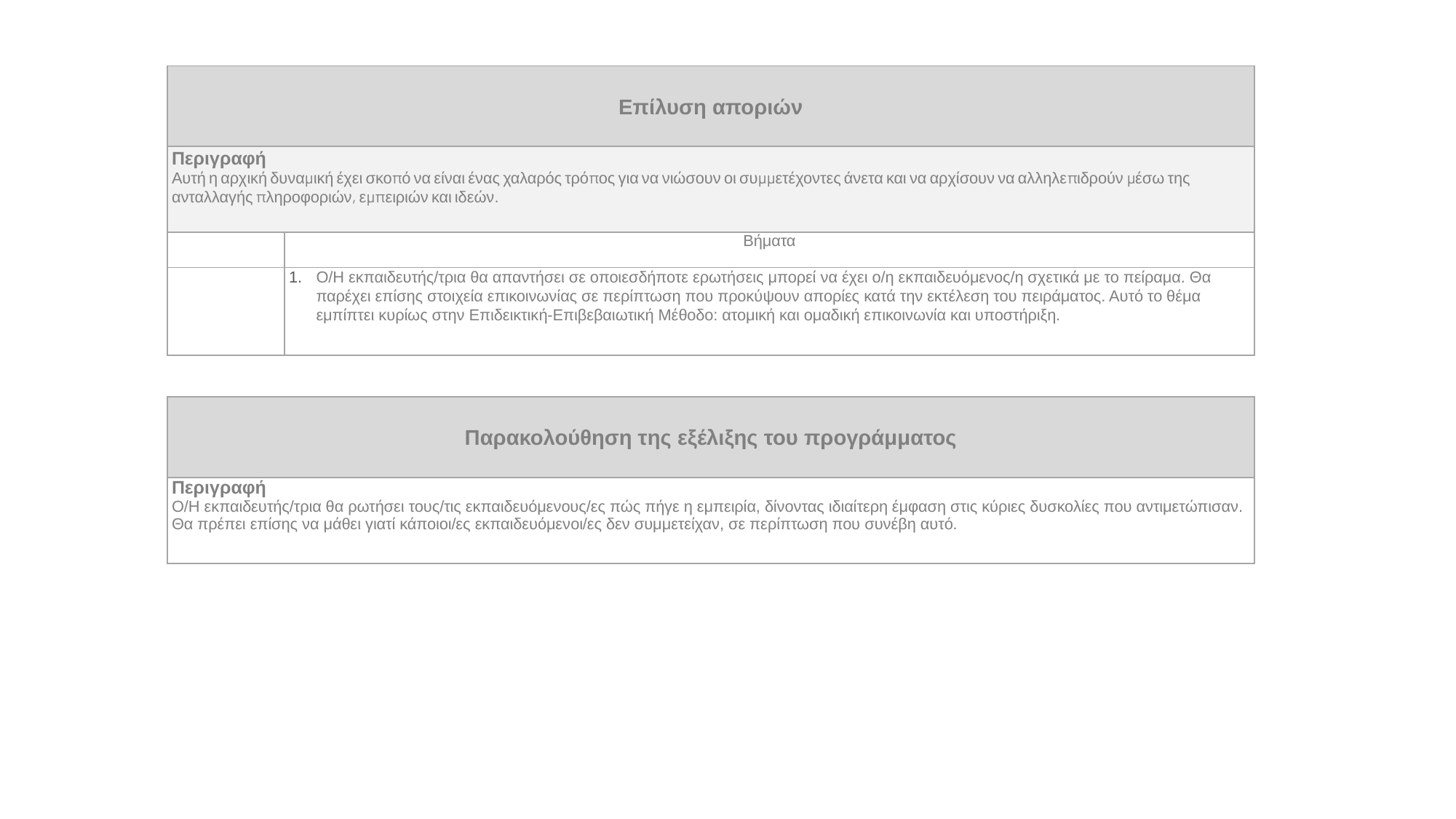

| Επίλυση αποριών |  |
| --- | --- |
| Περιγραφή Αυτή η αρχική δυναμική έχει σκοπό να είναι ένας χαλαρός τρόπος για να νιώσουν οι συμμετέχοντες άνετα και να αρχίσουν να αλληλεπιδρούν μέσω της ανταλλαγής πληροφοριών, εμπειριών και ιδεών. |  |
|  | Βήματα |
|  | Ο/Η εκπαιδευτής/τρια θα απαντήσει σε οποιεσδήποτε ερωτήσεις μπορεί να έχει ο/η εκπαιδευόμενος/η σχετικά με το πείραμα. Θα παρέχει επίσης στοιχεία επικοινωνίας σε περίπτωση που προκύψουν απορίες κατά την εκτέλεση του πειράματος. Αυτό το θέμα εμπίπτει κυρίως στην Επιδεικτική-Επιβεβαιωτική Μέθοδο: ατομική και ομαδική επικοινωνία και υποστήριξη. |
| Παρακολούθηση της εξέλιξης του προγράμματος |
| --- |
| Περιγραφή Ο/Η εκπαιδευτής/τρια θα ρωτήσει τους/τις εκπαιδευόμενους/ες πώς πήγε η εμπειρία, δίνοντας ιδιαίτερη έμφαση στις κύριες δυσκολίες που αντιμετώπισαν. Θα πρέπει επίσης να μάθει γιατί κάποιοι/ες εκπαιδευόμενοι/ες δεν συμμετείχαν, σε περίπτωση που συνέβη αυτό. |